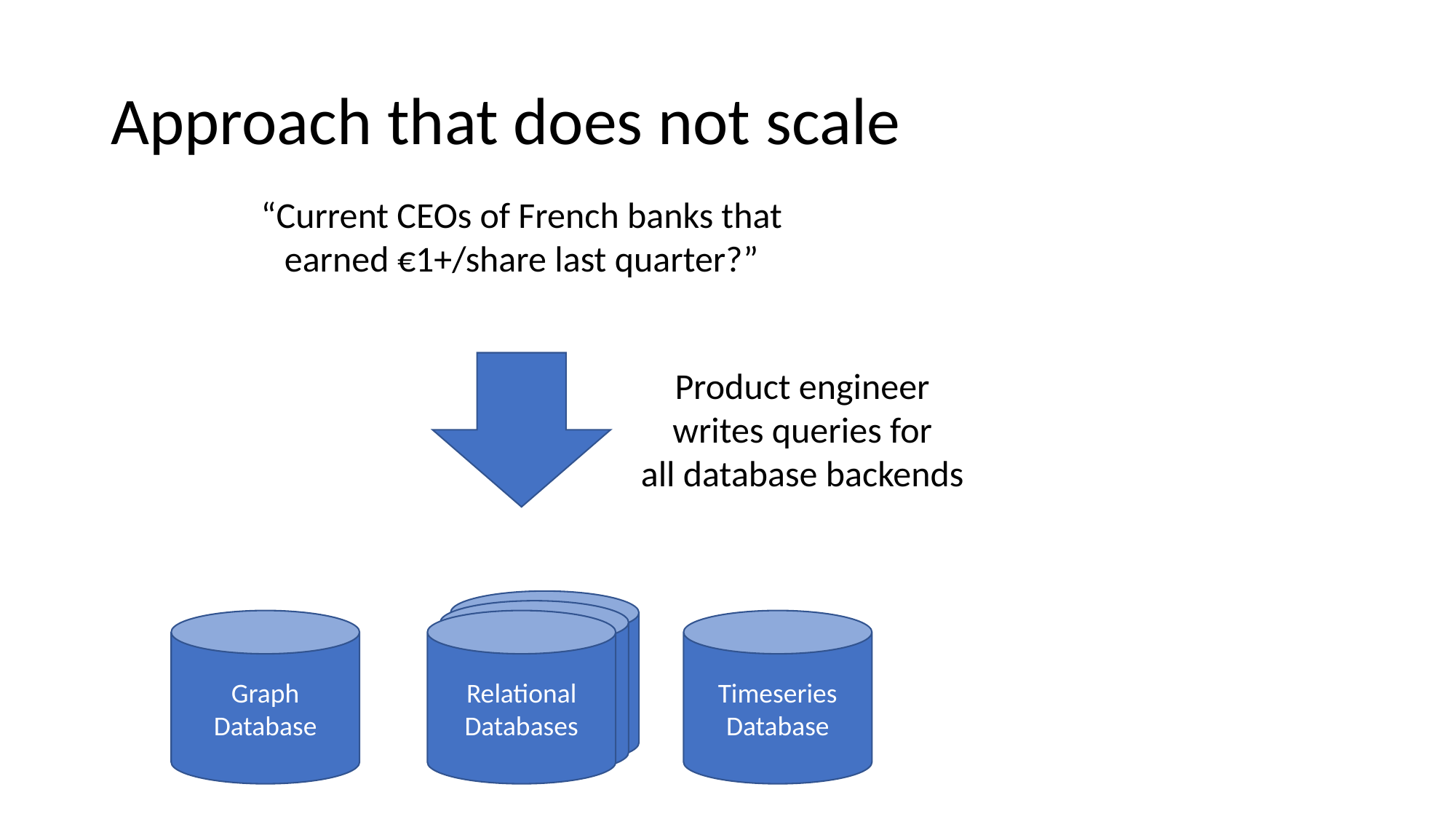

# Approach that does not scale
 “Current CEOs of French banks that
earned €1+/share last quarter?”

Product engineer
writes queries for
all database backends

Graph Database
Relational Databases
Timeseries Database